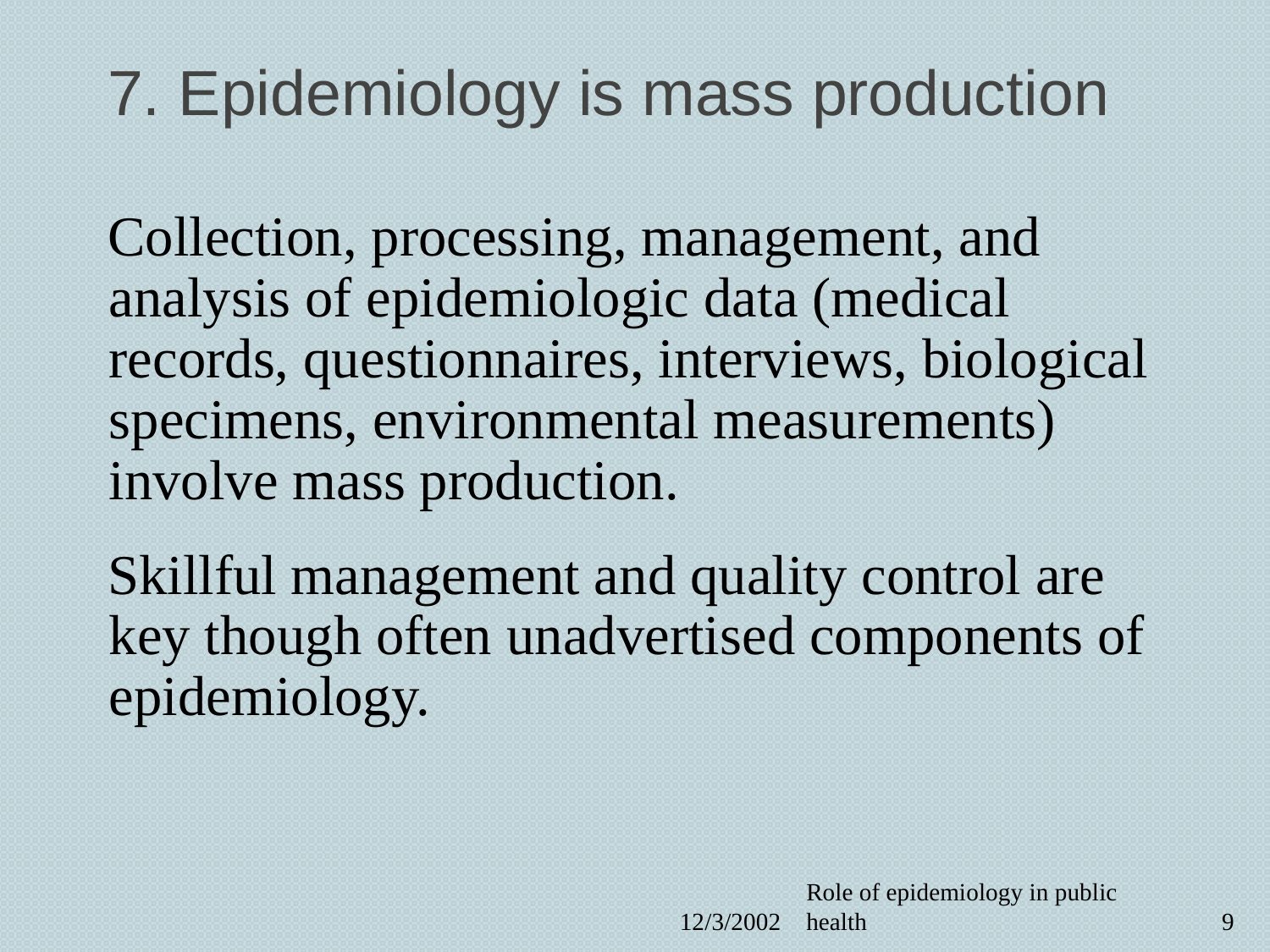

# 7. Epidemiology is mass production
Collection, processing, management, and analysis of epidemiologic data (medical records, questionnaires, interviews, biological specimens, environmental measurements) involve mass production.
Skillful management and quality control are key though often unadvertised components of epidemiology.
12/3/2002
Role of epidemiology in public health
9